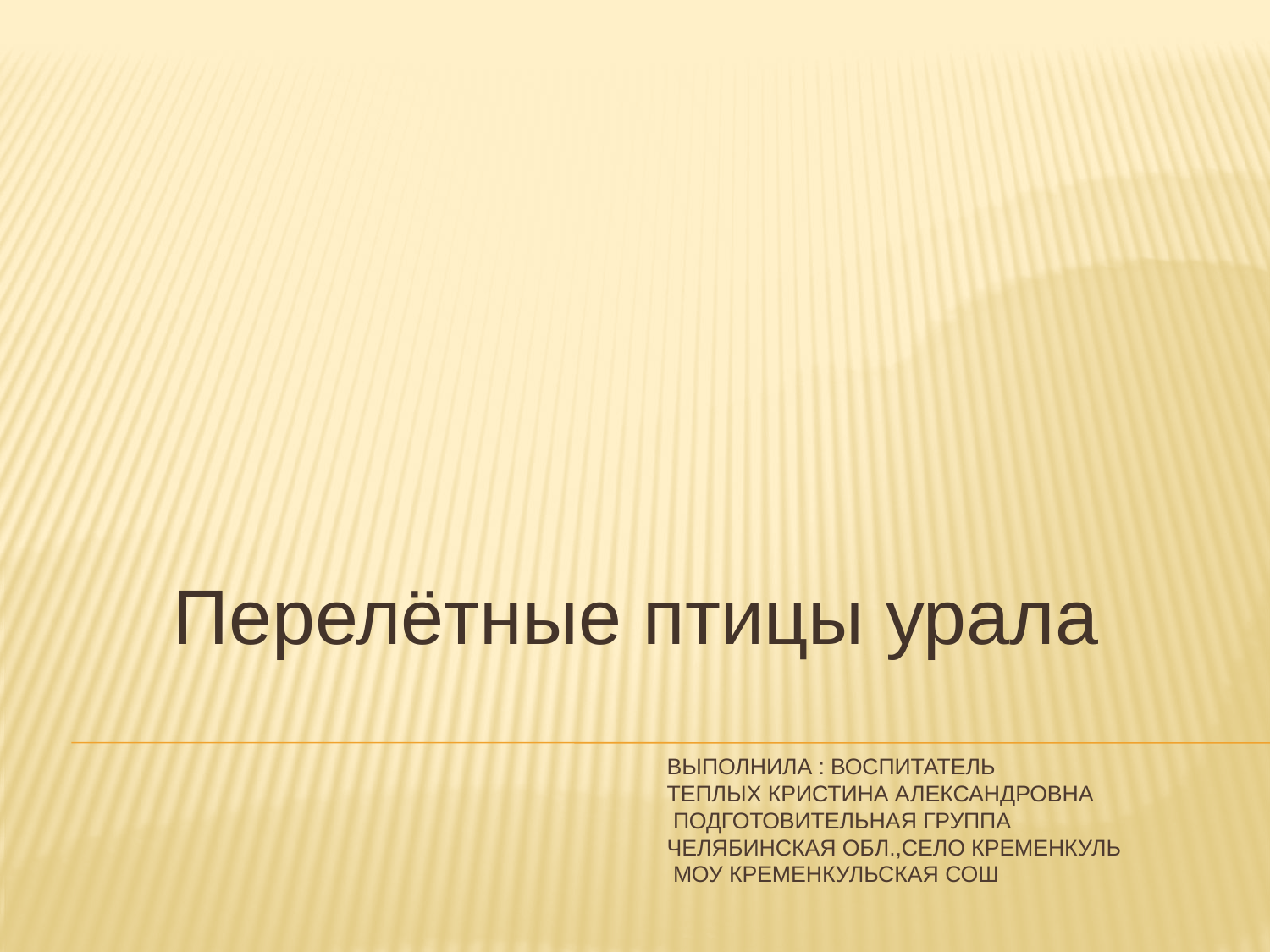

Перелётные птицы урала
# Выполнила : воспитатель теплых Кристина Александровна подготовительная группа челябинская обл.,село кременкуль моу кременкульская сош